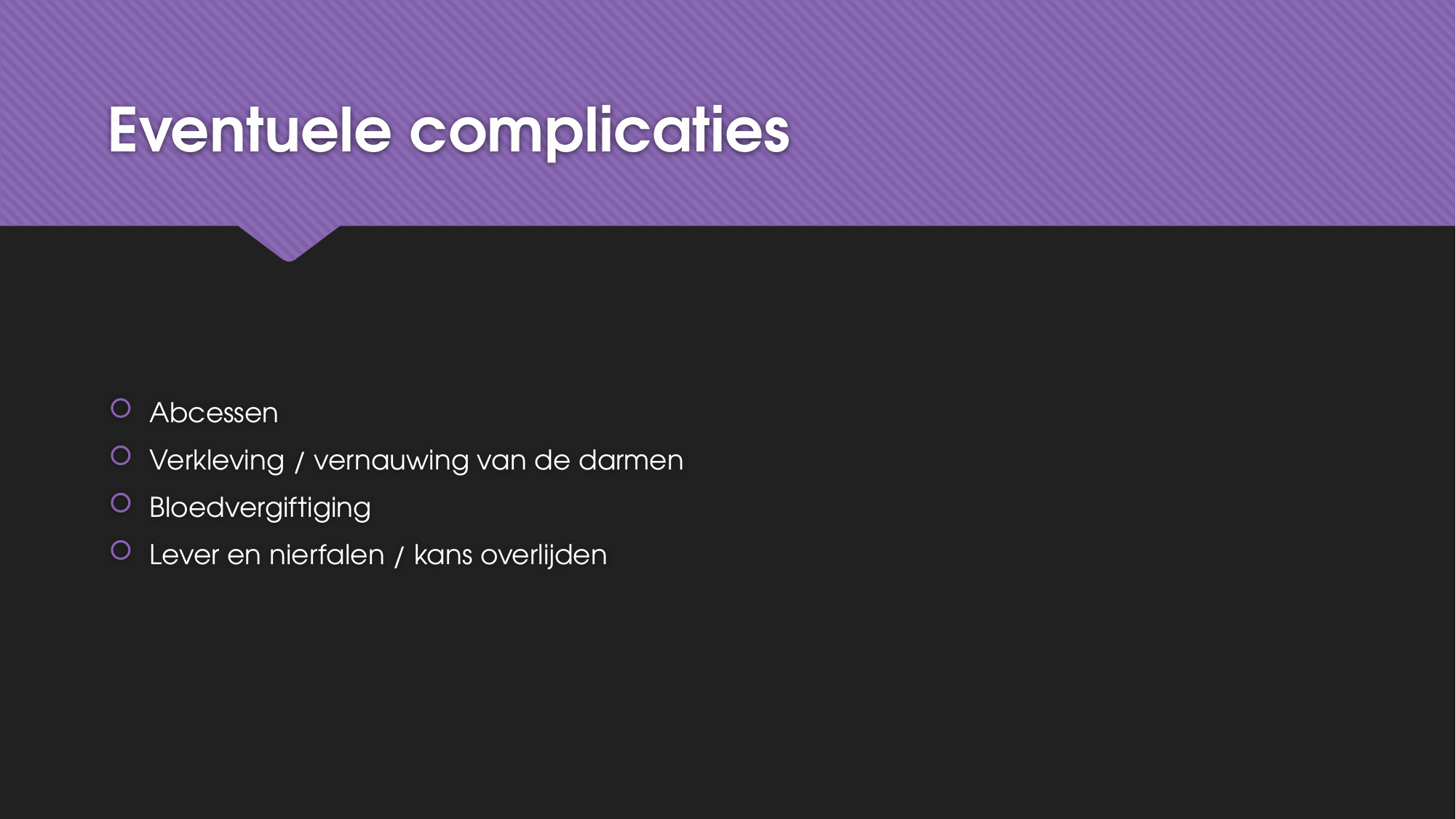

# Eventuele complicaties
Abcessen
Verkleving / vernauwing van de darmen
Bloedvergiftiging
Lever en nierfalen / kans overlijden